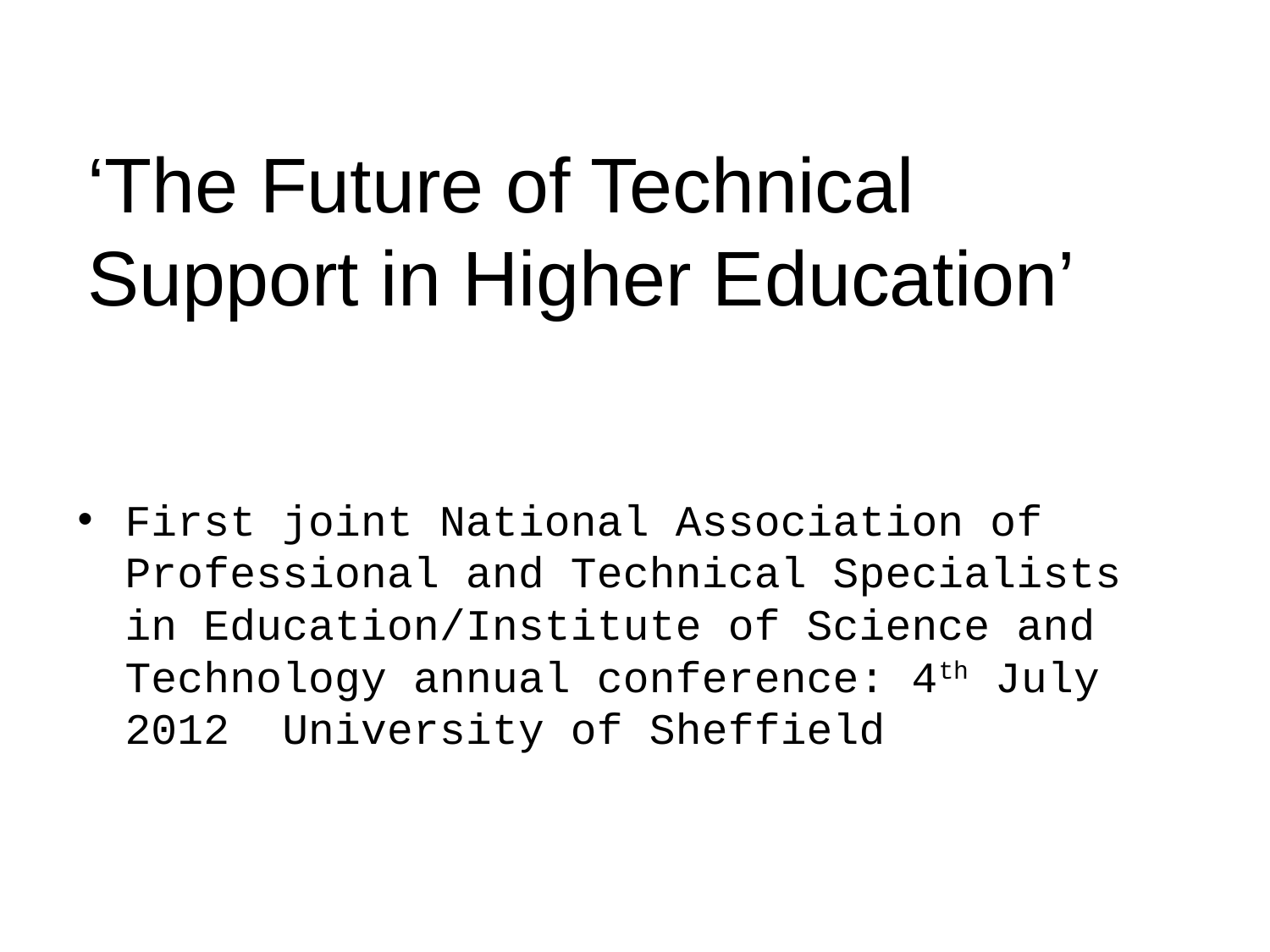

# ‘The Future of Technical Support in Higher Education’
First joint National Association of Professional and Technical Specialists in Education/Institute of Science and Technology annual conference: 4th July 2012  University of Sheffield